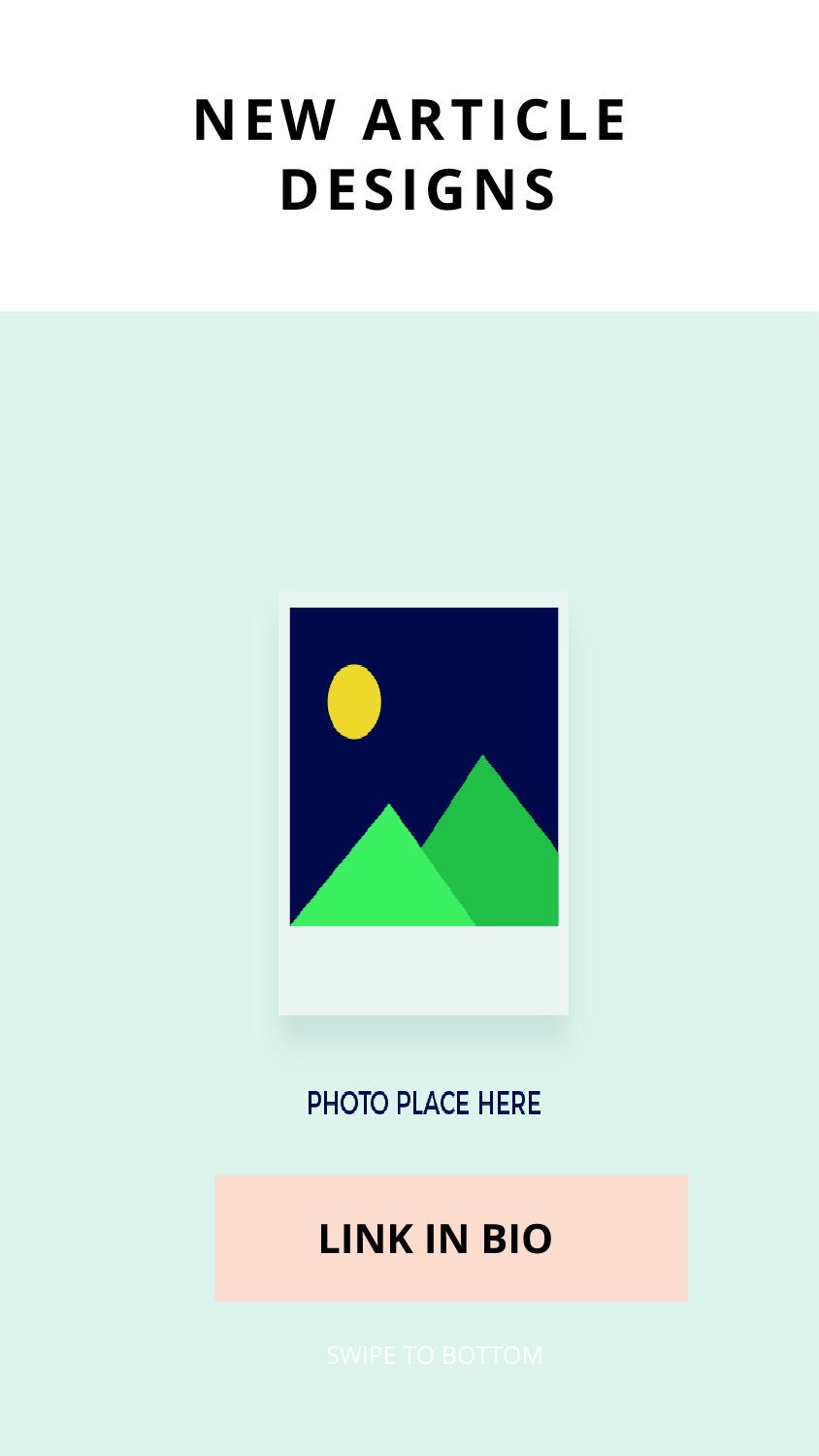

NEW ARTICLE
DESIGNS

LINK IN BIO
SWIPE TO BOTTOM